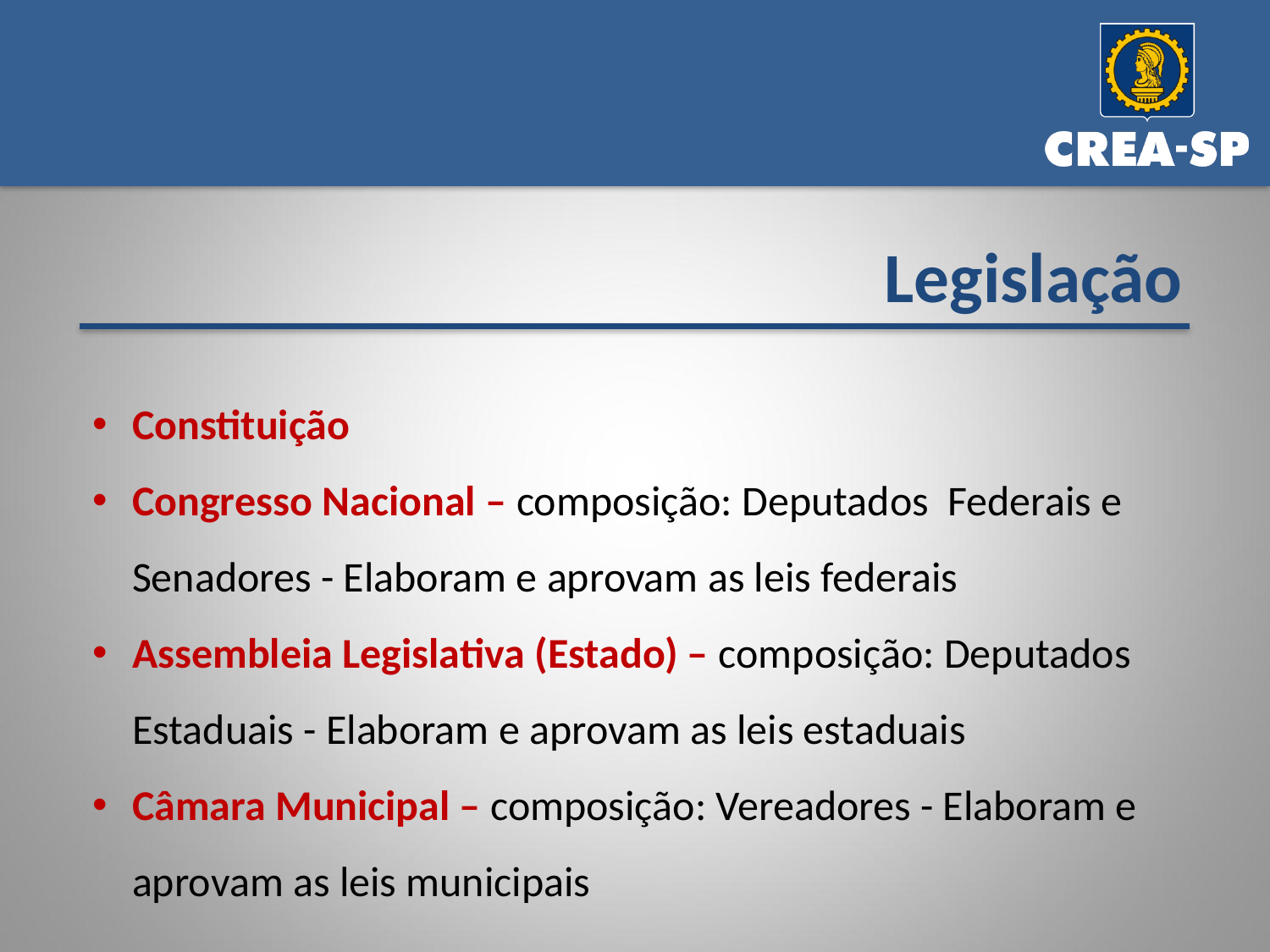

Legislação
Constituição
Congresso Nacional – composição: Deputados  Federais e  Senadores - Elaboram e aprovam as leis federais
Assembleia Legislativa (Estado) – composição: Deputados Estaduais - Elaboram e aprovam as leis estaduais
Câmara Municipal – composição: Vereadores - Elaboram e aprovam as leis municipais